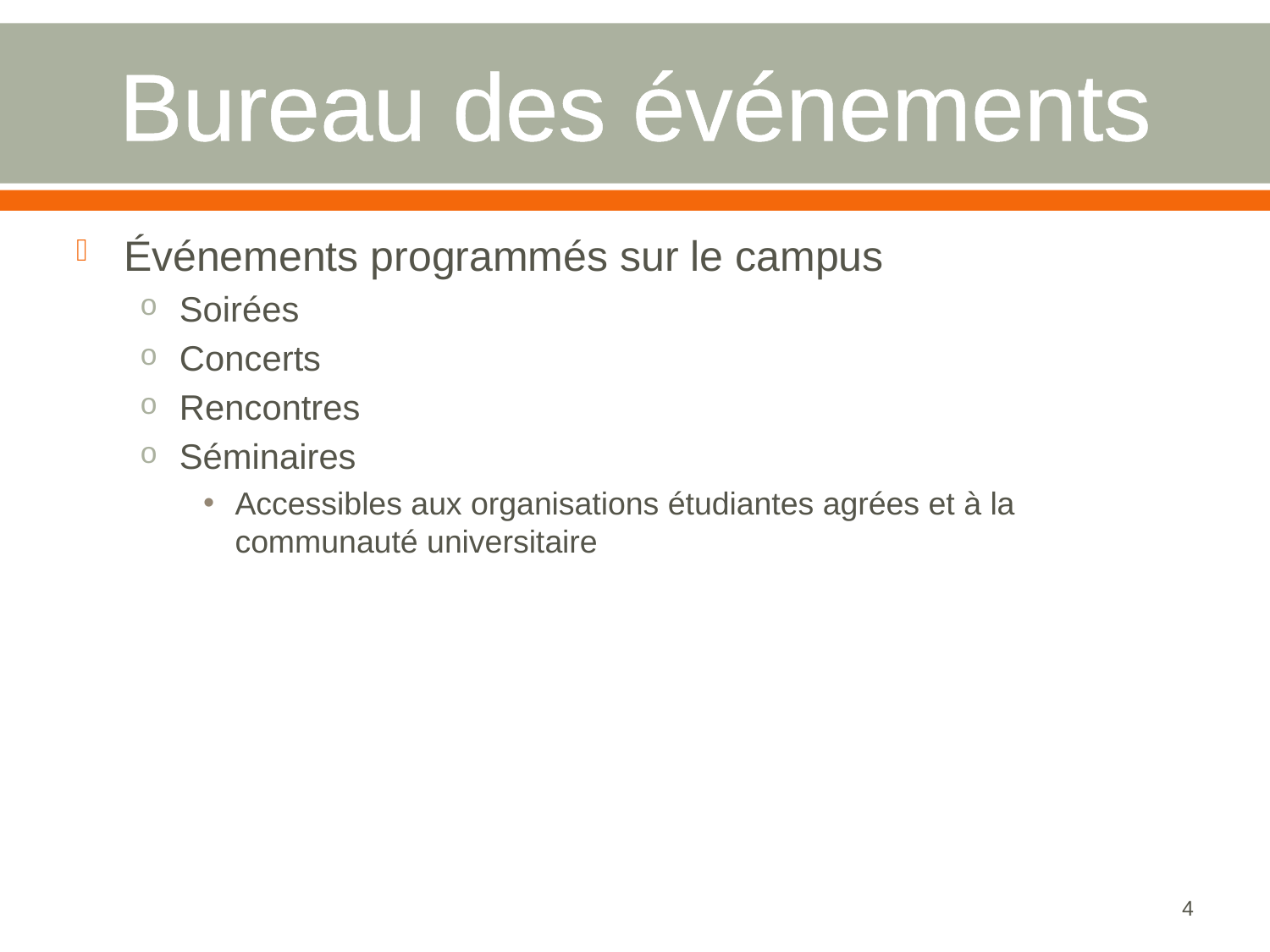

# Bureau des événements
Événements programmés sur le campus
Soirées
Concerts
Rencontres
Séminaires
Accessibles aux organisations étudiantes agrées et à la communauté universitaire
4